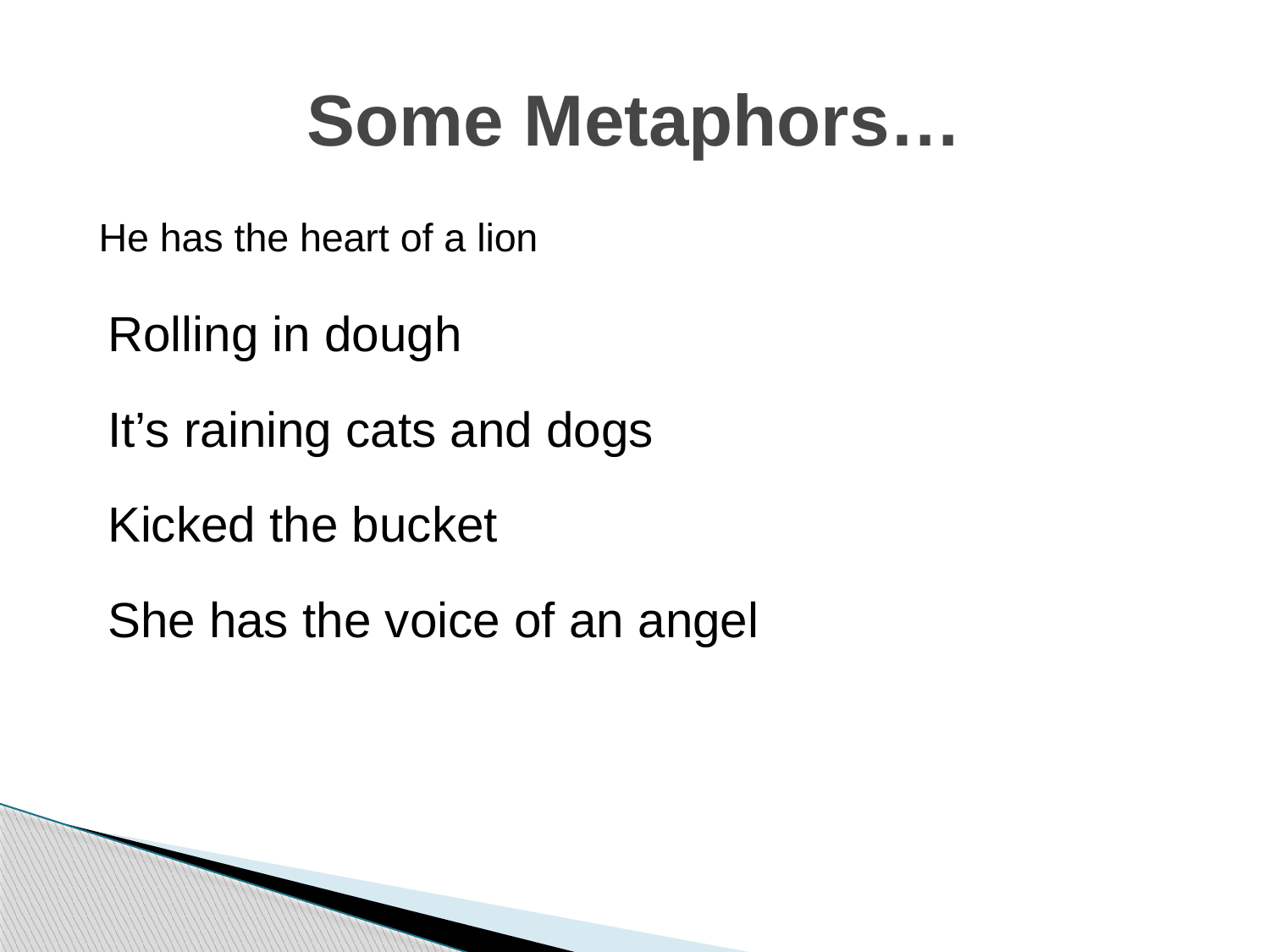

# Some Metaphors…
He has the heart of a lion
Rolling in dough
It’s raining cats and dogs
Kicked the bucket
She has the voice of an angel